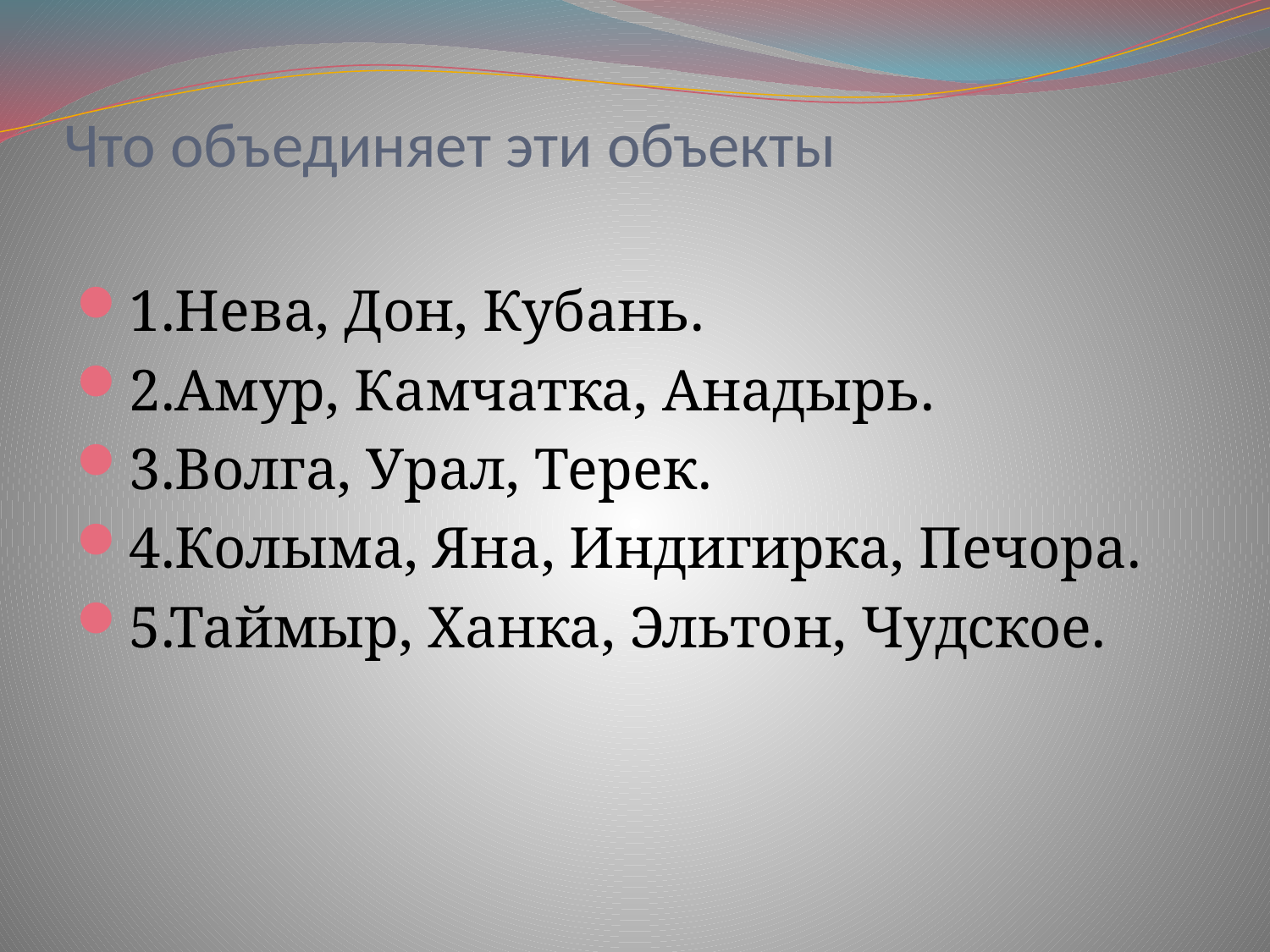

# Что объединяет эти объекты
1.Нева, Дон, Кубань.
2.Амур, Камчатка, Анадырь.
3.Волга, Урал, Терек.
4.Колыма, Яна, Индигирка, Печора.
5.Таймыр, Ханка, Эльтон, Чудское.